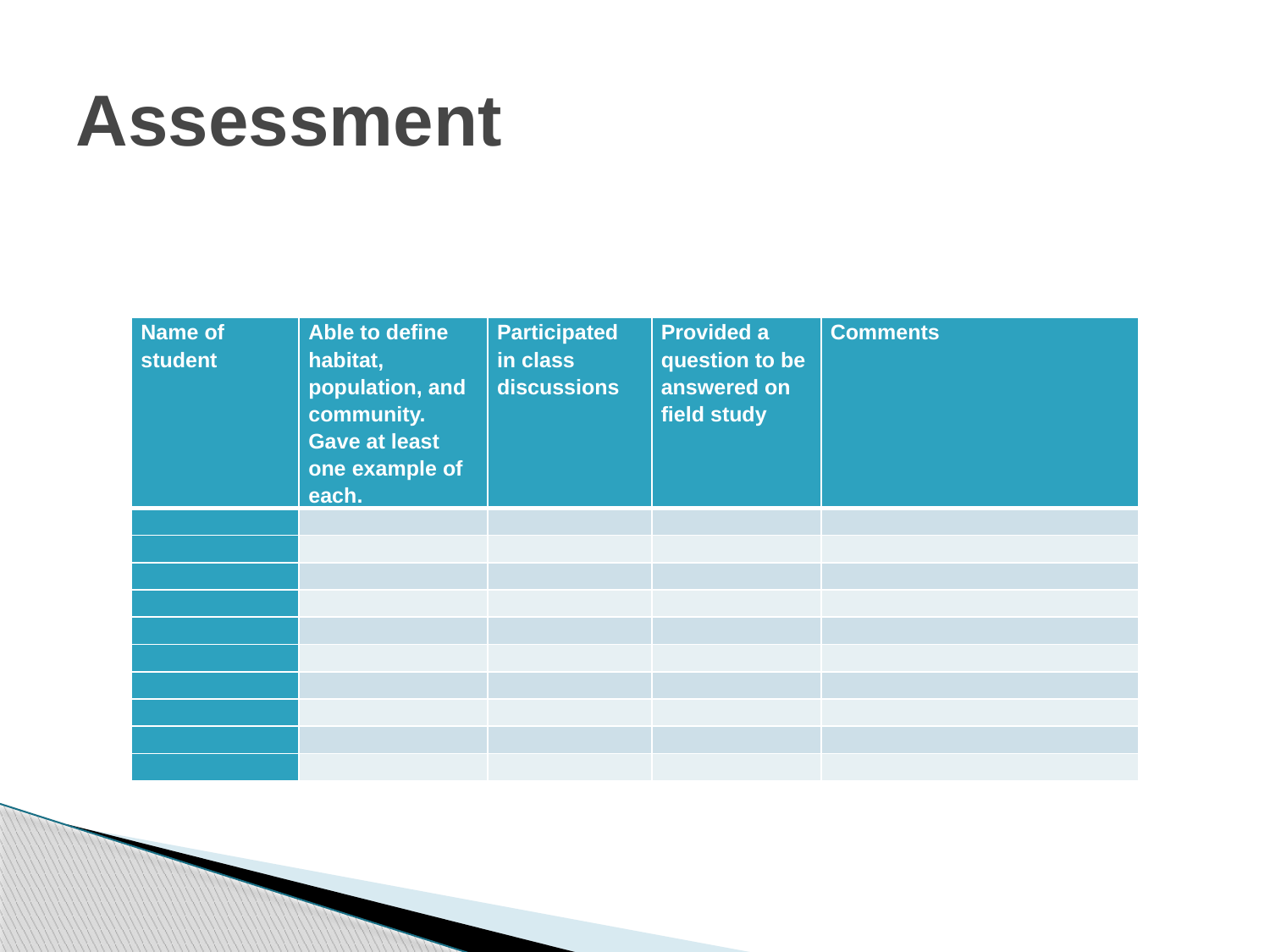

# Assessment
| Name of student | Able to define habitat, population, and community. Gave at least one example of each. | Participated in class discussions | Provided a question to be answered on field study | Comments |
| --- | --- | --- | --- | --- |
|  |  |  |  |  |
|  |  |  |  |  |
|  |  |  |  |  |
|  |  |  |  |  |
|  |  |  |  |  |
|  |  |  |  |  |
|  |  |  |  |  |
|  |  |  |  |  |
|  |  |  |  |  |
|  |  |  |  |  |